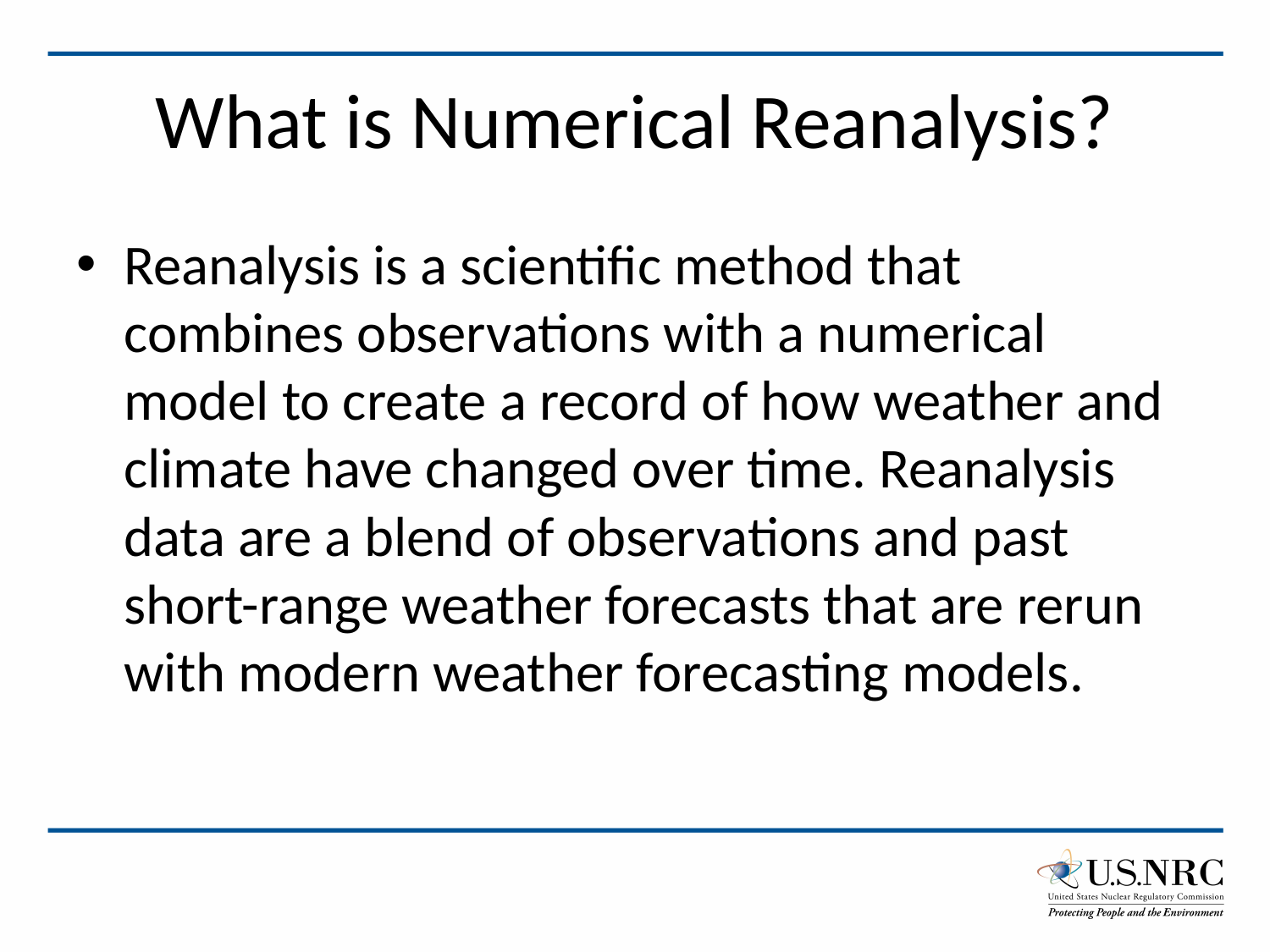

# What is Numerical Reanalysis?
Reanalysis is a scientific method that combines observations with a numerical model to create a record of how weather and climate have changed over time. Reanalysis data are a blend of observations and past short-range weather forecasts that are rerun with modern weather forecasting models.